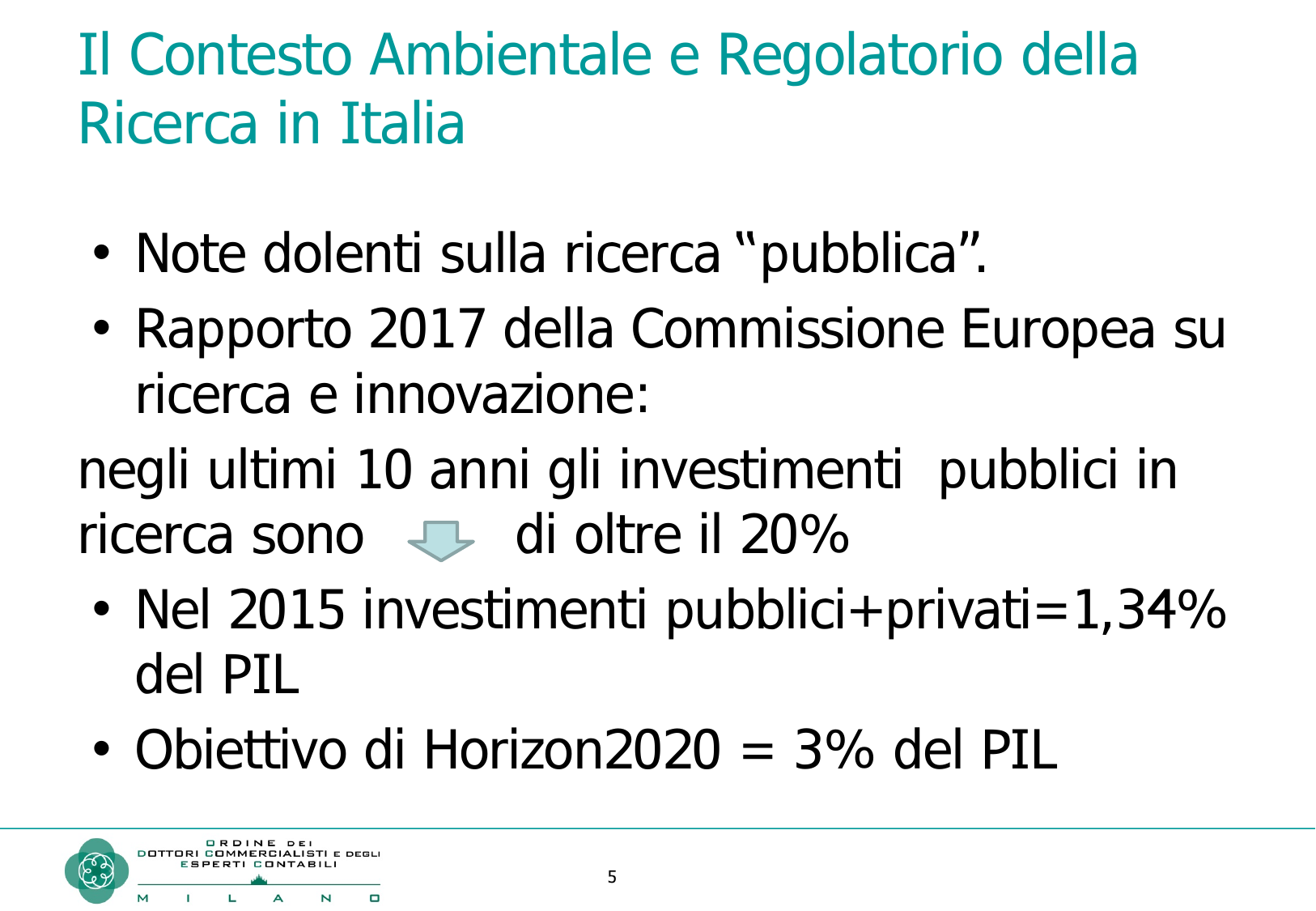

# Il Contesto Ambientale e Regolatorio della Ricerca in Italia
Note dolenti sulla ricerca “pubblica”.
Rapporto 2017 della Commissione Europea su ricerca e innovazione:
negli ultimi 10 anni gli investimenti  pubblici in ricerca sono         di oltre il 20%
Nel 2015 investimenti pubblici+privati=1,34% del PIL
Obiettivo di Horizon2020 = 3% del PIL